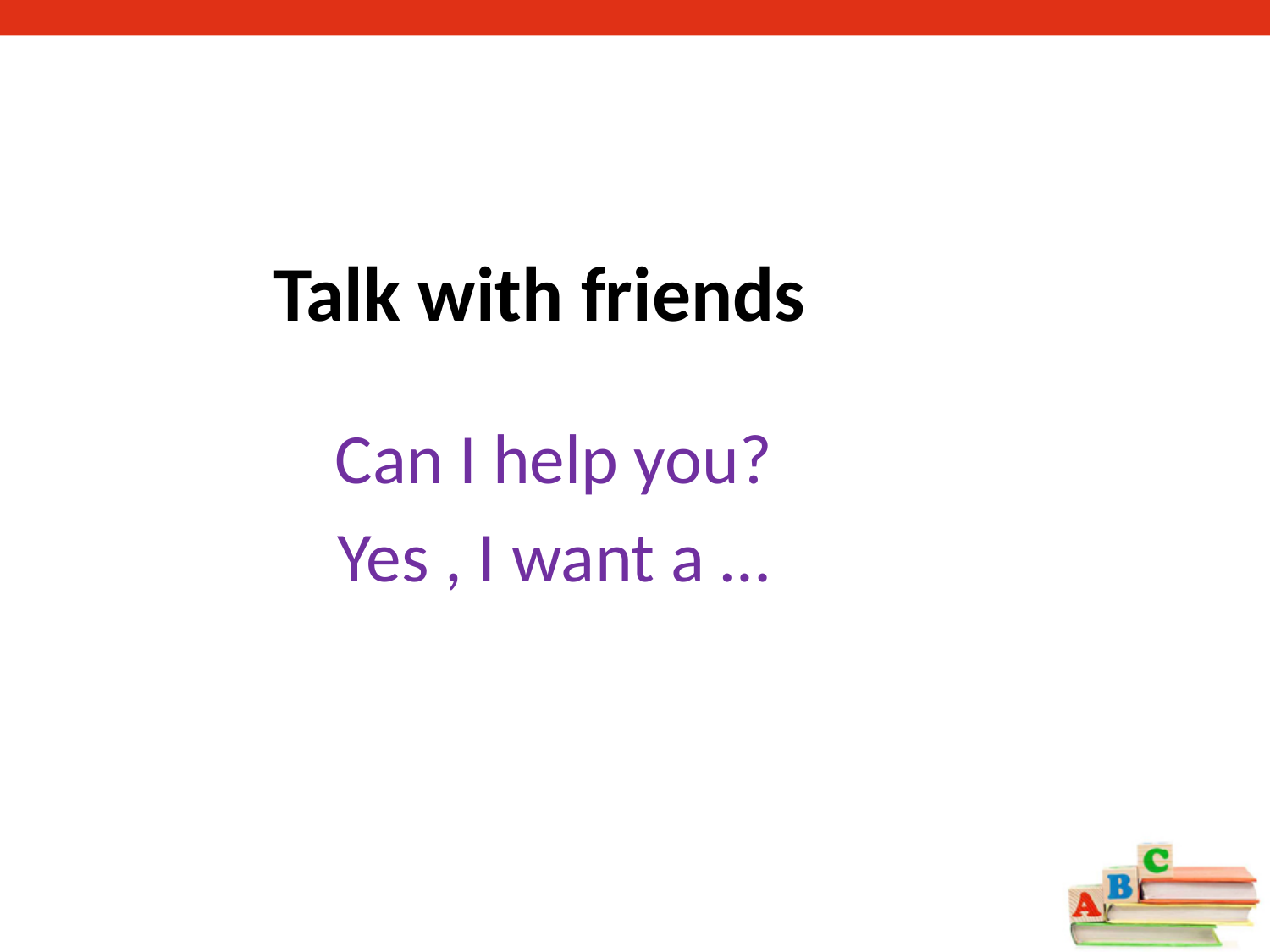

# Talk with friends
Can I help you?
Yes , I want a …